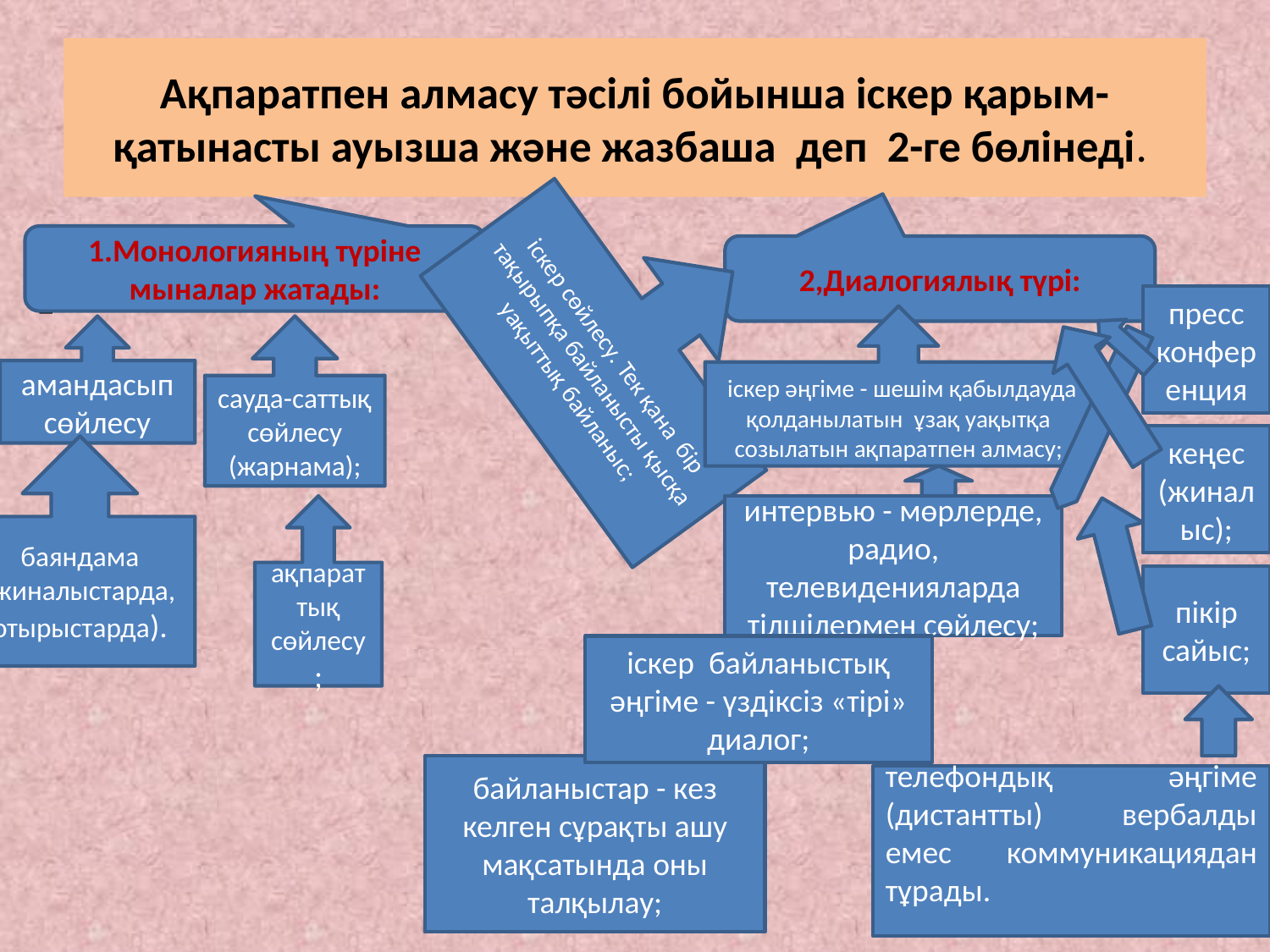

# Ақпаратпен алмасу тәсiлi бойынша iскер қарым-қатынасты ауызша және жазбаша  деп  2-ге бөлiнедi.

-

iскер сөйлесу. Тек қана  бiр тақырыпқа байланысты қысқа уақыттық байланыс;
1.Монологияның түрiне мыналар жатады:
2,Диалогиялық түрi:
пресс конференция
 iскер әңгiме - шешiм қабылдауда қолданылатын  ұзақ уақытқа созылатын ақпаратпен алмасу;

амандасып сөйлесу
сауда-саттық сөйлесу (жарнама);

кеңес (жиналыс);
баяндама (жиналыстарда, отырыстарда).

ақпараттық сөйлесу;
интервью - мөрлерде, радио, телевиденияларда тiлшiлермен сөйлесу;

пiкiр сайыс;
іскер  байланыстық әңгiме - үздiксiз «тiрi» диалог;

байланыстар - кез келген сұрақты ашу мақсатында оны талқылау;
телефондық әңгiме (дистантты) вербалды емес  коммуникациядан тұрады.